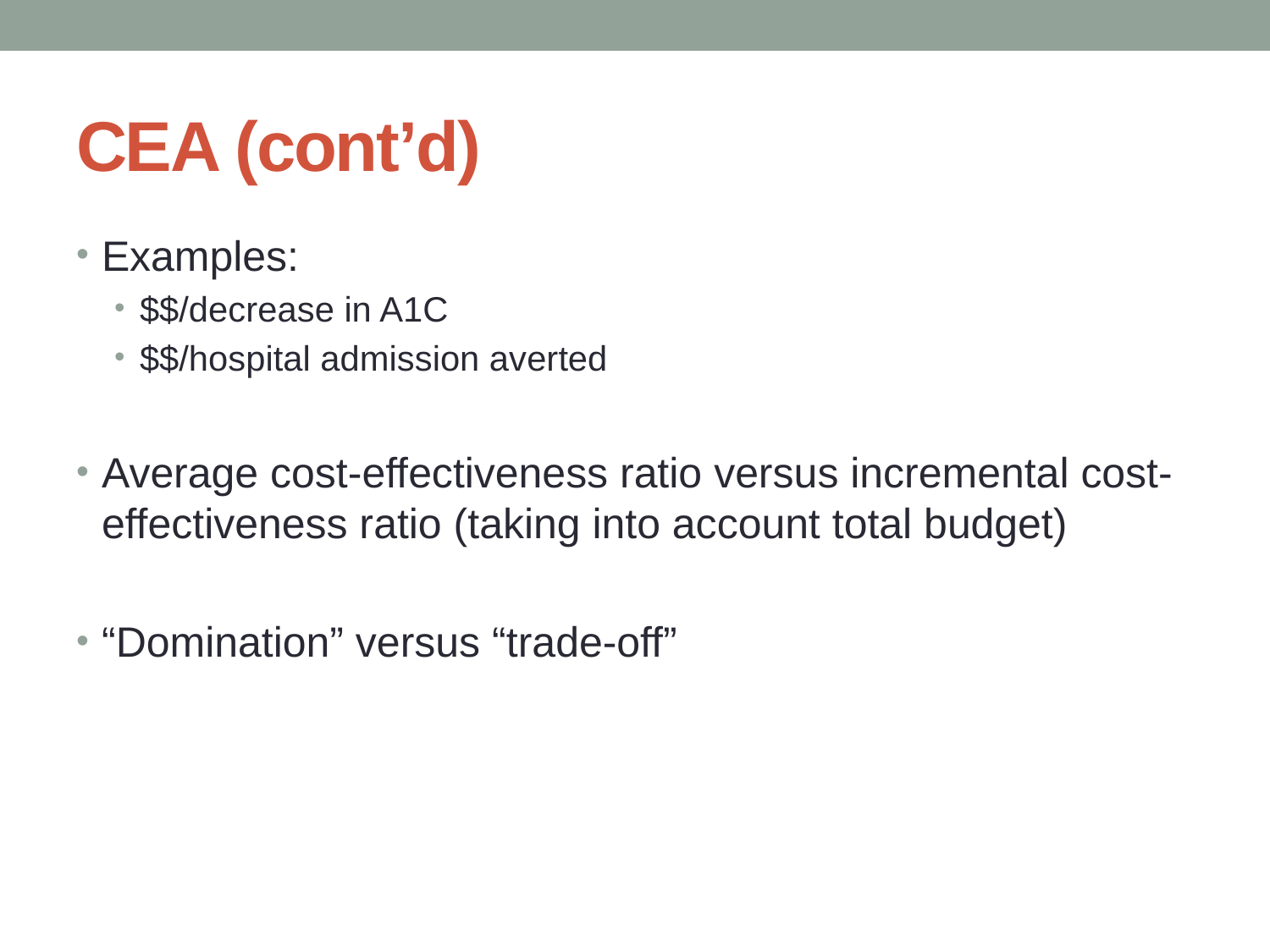

# CEA (cont’d)
Examples:
$$/decrease in A1C
$$/hospital admission averted

Average cost-effectiveness ratio versus incremental cost-effectiveness ratio (taking into account total budget)

“Domination” versus “trade-off”